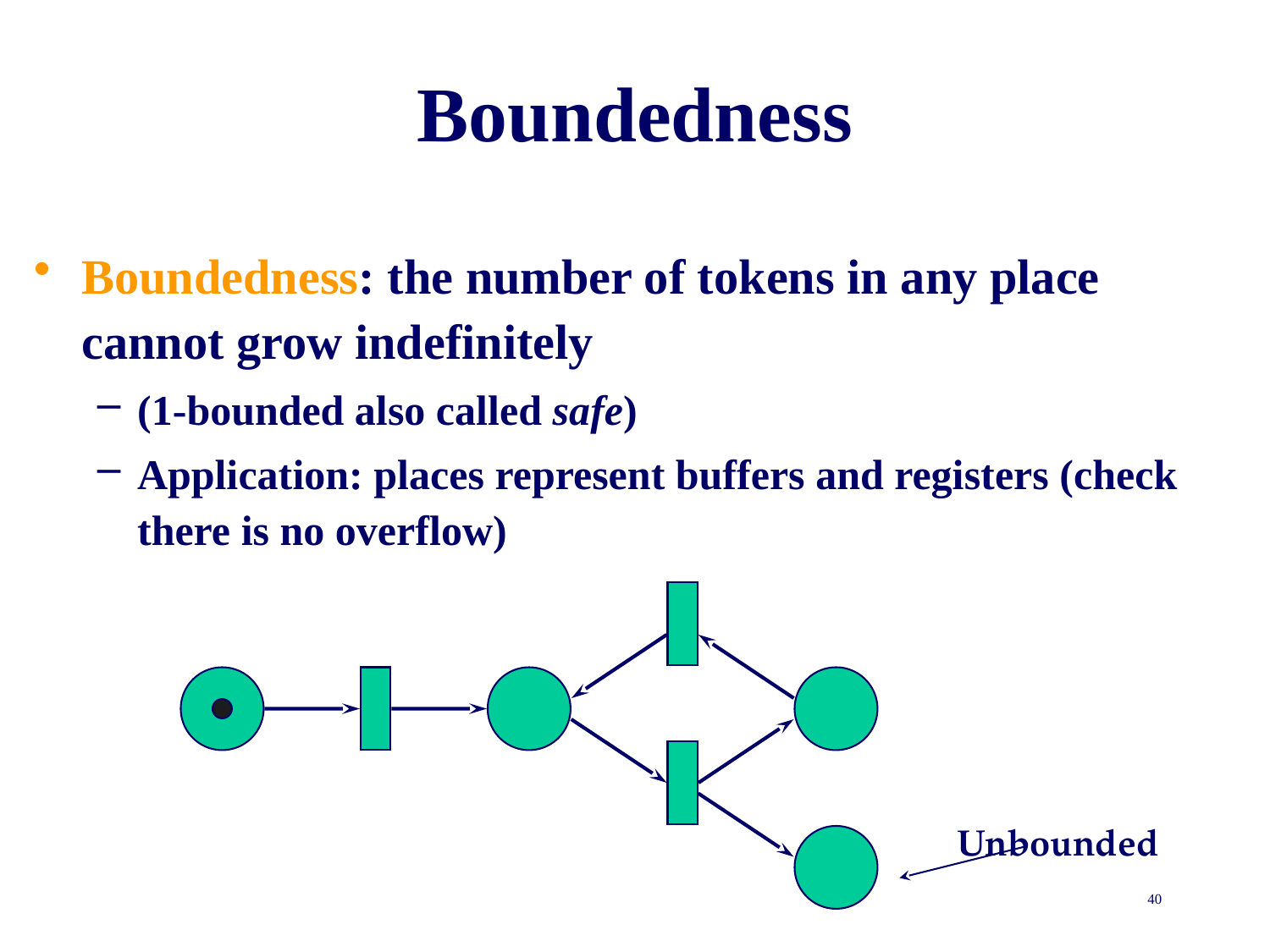

# Boundedness
Boundedness: the number of tokens in any place cannot grow indefinitely
(1-bounded also called safe)
Application: places represent buffers and registers (check there is no overflow)

Unbounded

40